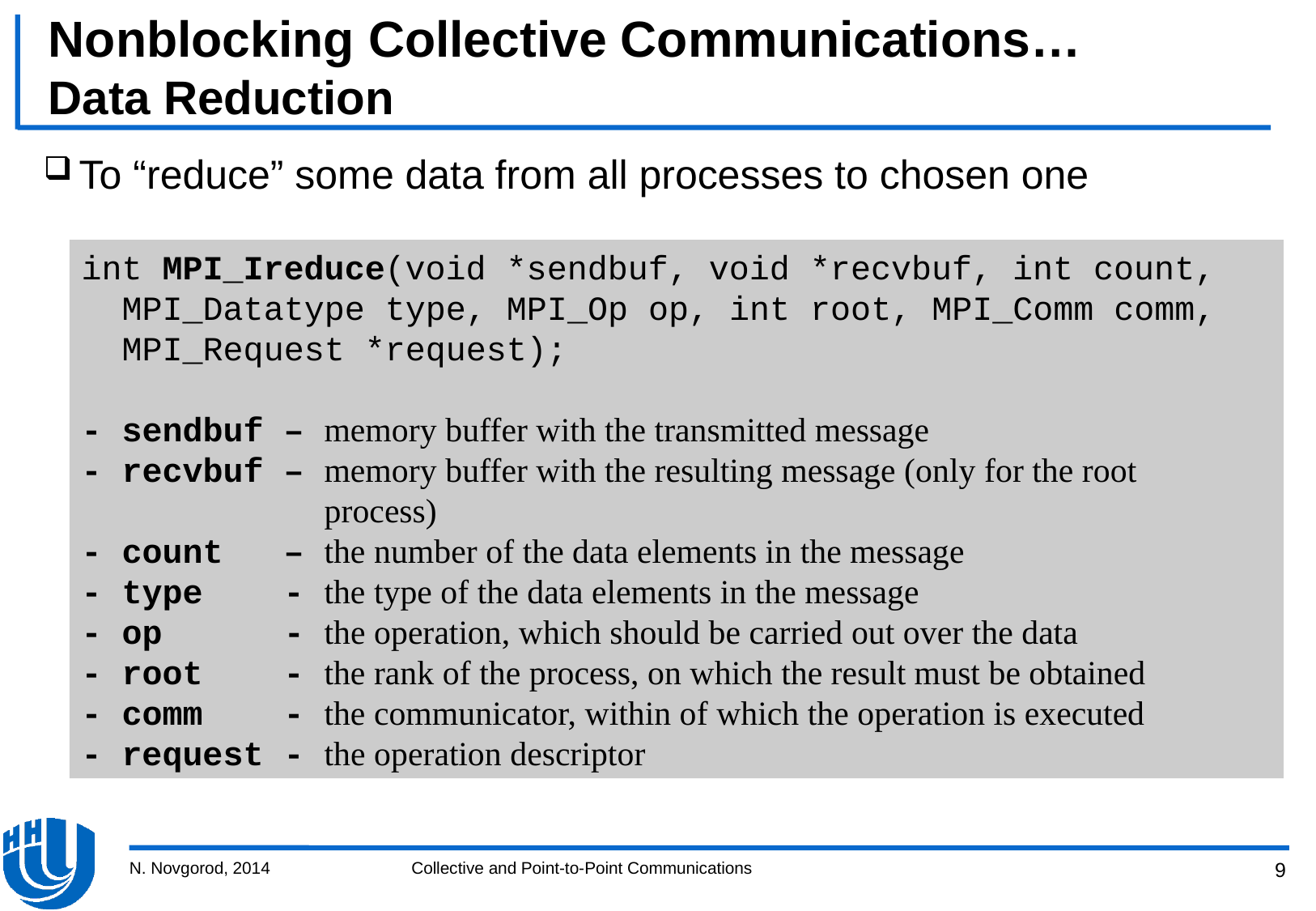

# Nonblocking Collective Communications… Data Reduction
To “reduce” some data from all processes to chosen one
int MPI_Ireduce(void *sendbuf, void *recvbuf, int count,
  MPI_Datatype type, MPI_Op op, int root, MPI_Comm comm,
  MPI_Request *request);

- sendbuf – memory buffer with the transmitted message
- recvbuf – memory buffer with the resulting message (only for the root
            process)
- count   – the number of the data elements in the message
- type    - the type of the data elements in the message
- op      - the operation, which should be carried out over the data
- root    - the rank of the process, on which the result must be obtained
- comm    - the communicator, within of which the operation is executed
- request - the operation descriptor
N. Novgorod, 2014
Collective and Point-to-Point Communications
9